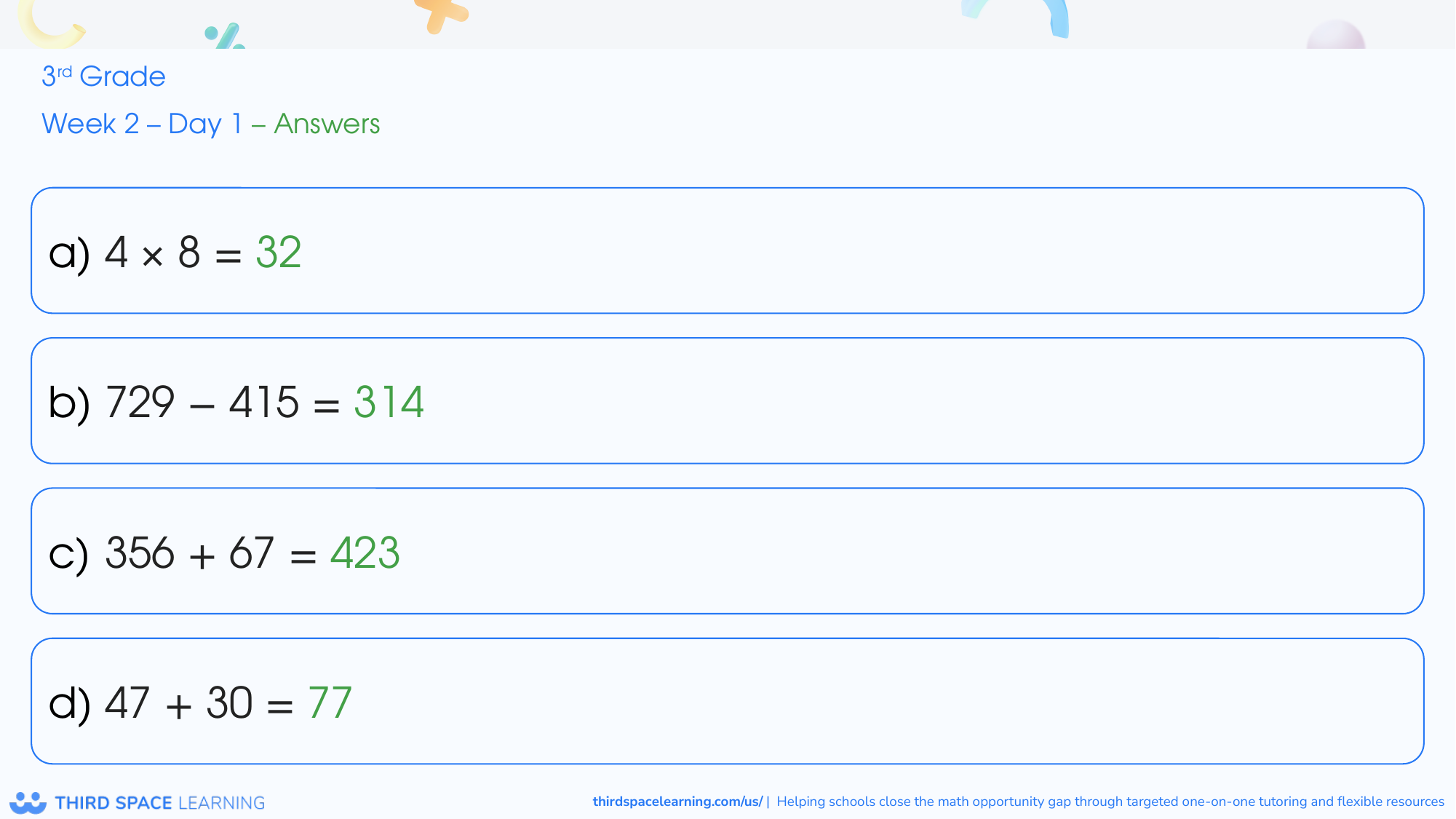

3rd Grade
Week 2 – Day 1 – Answers
4 × 8 = 32
729 − 415 = 314
356 + 67 = 423
47 + 30 = 77